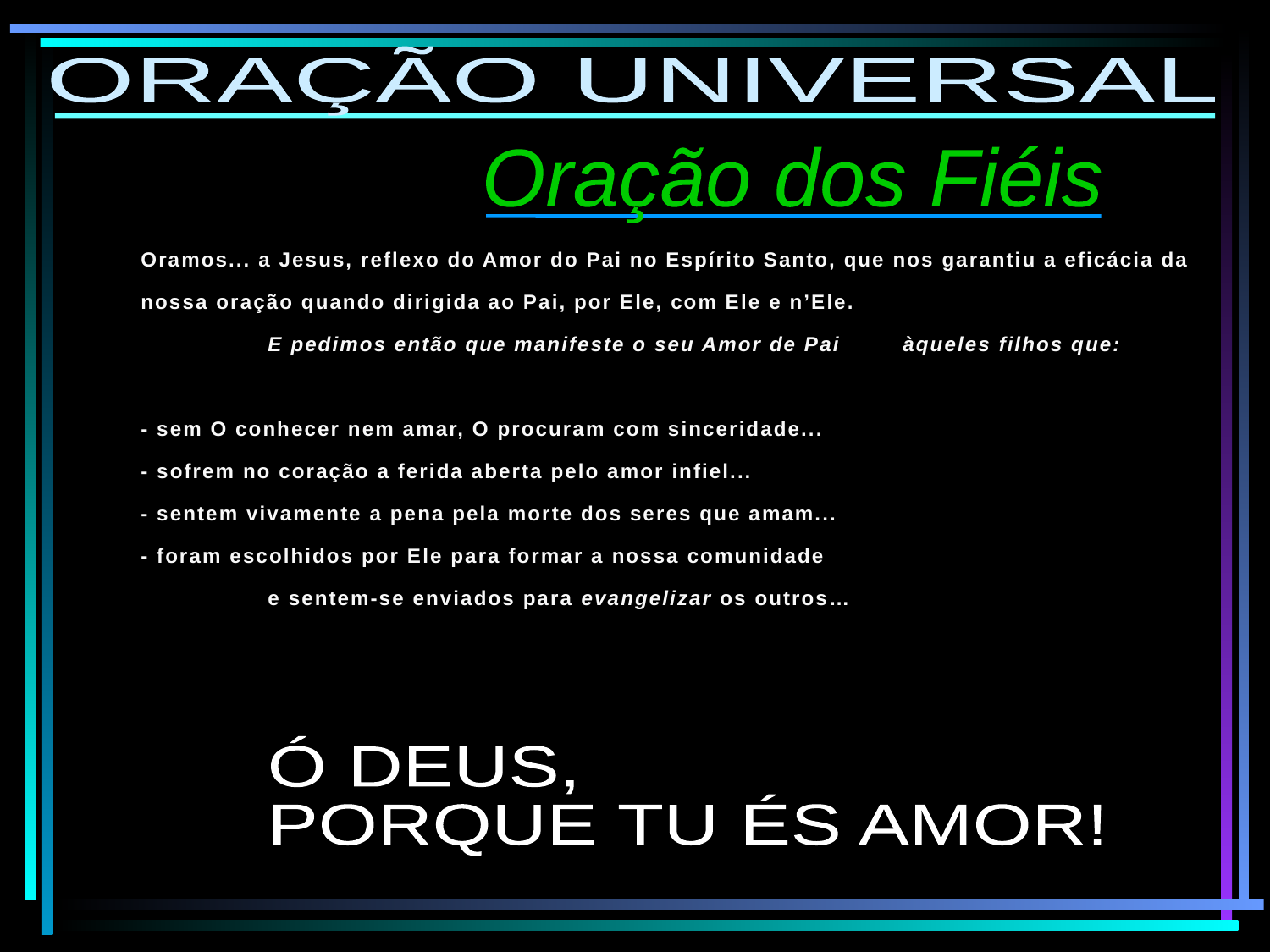

ORAÇÃO UNIVERSAL

Oração dos Fiéis

Oramos... a Jesus, reflexo do Amor do Pai no Espírito Santo, que nos garantiu a eficácia da nossa oração quando dirigida ao Pai, por Ele, com Ele e n’Ele.
	E pedimos então que manifeste o seu Amor de Pai 	àqueles filhos que:

- sem O conhecer nem amar, O procuram com sinceridade...
- sofrem no coração a ferida aberta pelo amor infiel...
- sentem vivamente a pena pela morte dos seres que amam...
- foram escolhidos por Ele para formar a nossa comunidade
	e sentem-se enviados para evangelizar os outros…
Ó DEUS,
PORQUE TU ÉS AMOR!